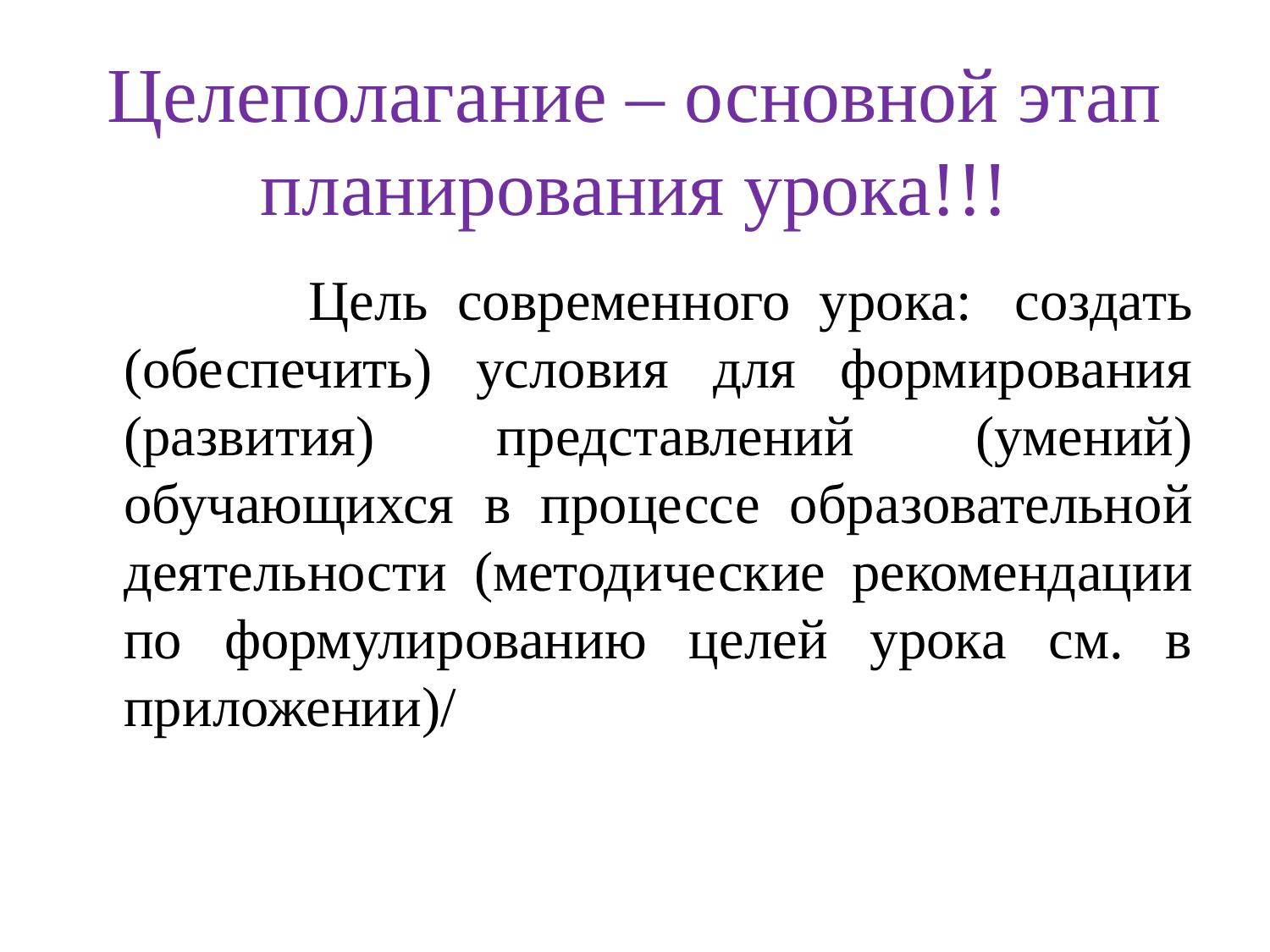

# Целеполагание – основной этап планирования урока!!!
        Цель современного урока:  создать (обеспечить) условия для формирования (развития) представлений (умений) обучающихся в процессе образовательной деятельности (методические рекомендации по формулированию целей урока см. в приложении)/